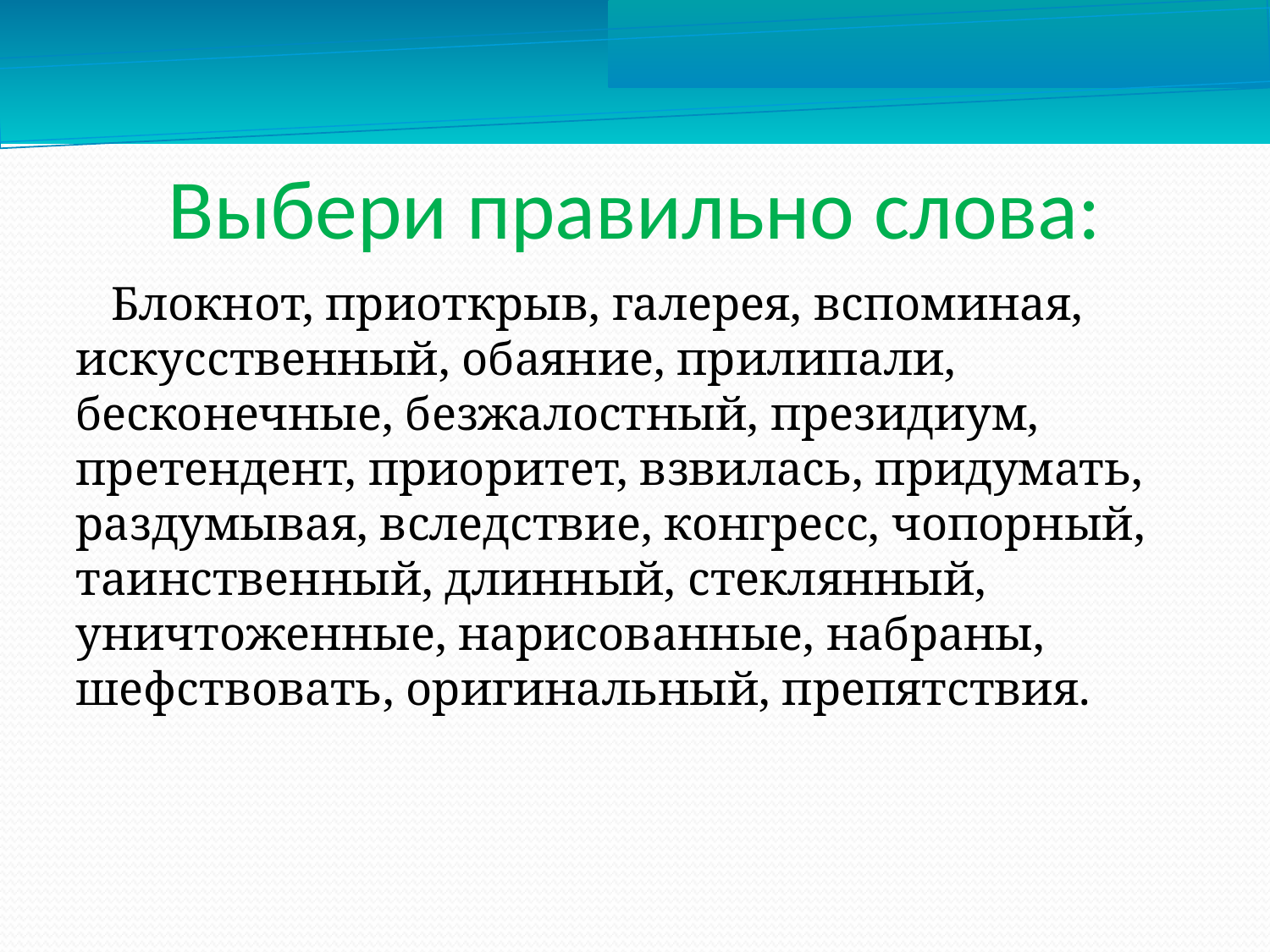

Выбери правильно слова:
   Блокнот, приоткрыв, галерея, вспоминая, искусственный, обаяние, прилипали, бесконечные, безжалостный, президиум, претендент, приоритет, взвилась, придумать, раздумывая, вследствие, конгресс, чопорный, таинственный, длинный, стеклянный, уничтоженные, нарисованные, набраны, шефствовать, оригинальный, препятствия.